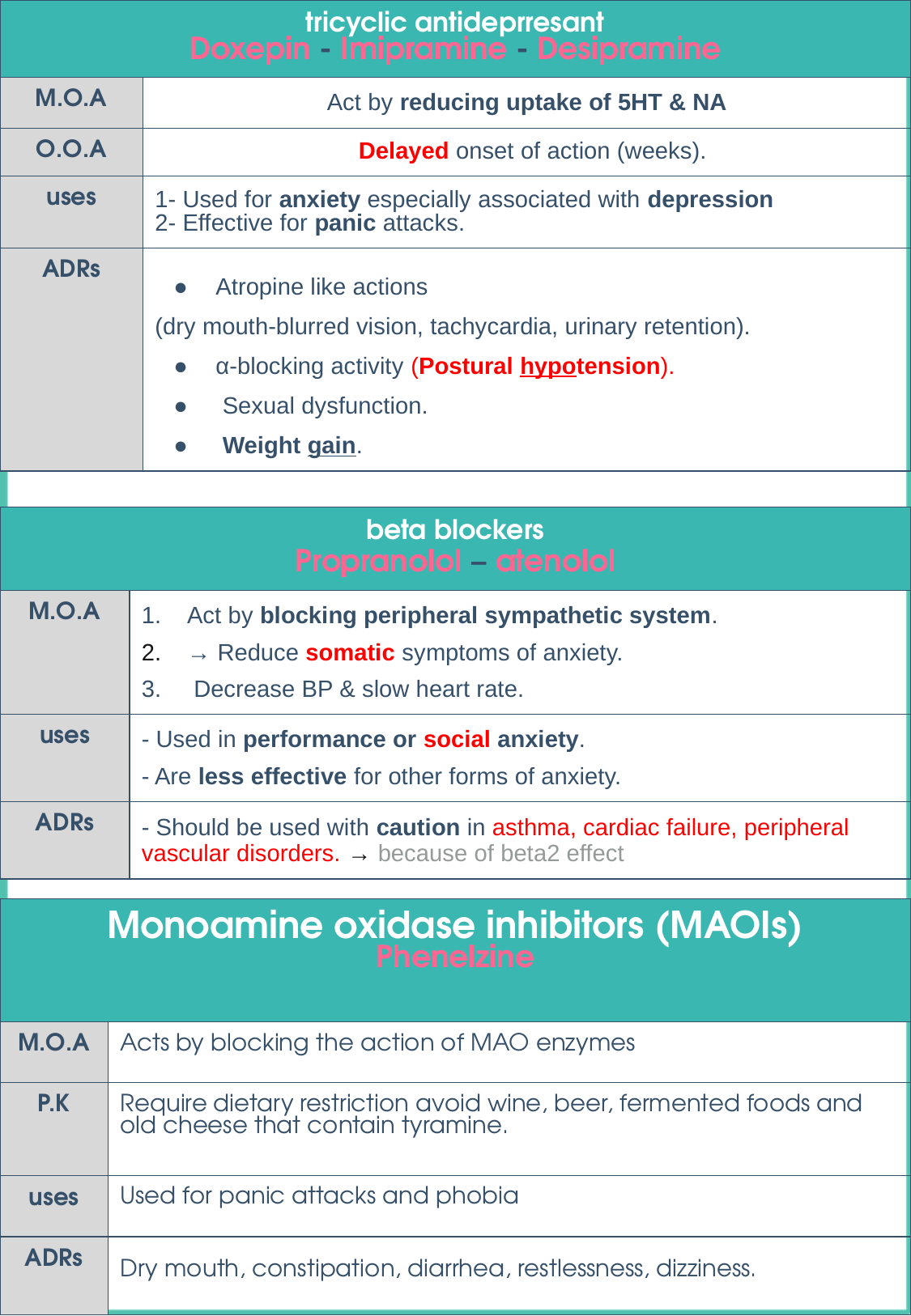

| tricyclic antideprresant Doxepin - Imipramine - Desipramine |  |
| --- | --- |
| M.O.A | Act by reducing uptake of 5HT & NA |
| O.O.A | Delayed onset of action (weeks). |
| uses | 1- Used for anxiety especially associated with depression 2- Effective for panic attacks. |
| ADRs | Atropine like actions (dry mouth-blurred vision, tachycardia, urinary retention). α-blocking activity (Postural hypotension). Sexual dysfunction. Weight gain. |
| beta blockers Propranolol – atenolol |  |
| --- | --- |
| M.O.A | Act by blocking peripheral sympathetic system. → Reduce somatic symptoms of anxiety. Decrease BP & slow heart rate. |
| uses | - Used in performance or social anxiety. - Are less effective for other forms of anxiety. |
| ADRs | - Should be used with caution in asthma, cardiac failure, peripheral vascular disorders. → because of beta2 effect |
| Monoamine oxidase inhibitors (MAOIs) Phenelzine |  |
| --- | --- |
| M.O.A | Acts by blocking the action of MAO enzymes |
| P.K | Require dietary restriction avoid wine, beer, fermented foods and old cheese that contain tyramine. |
| uses | Used for panic attacks and phobia |
| ADRs | Dry mouth, constipation, diarrhea, restlessness, dizziness. |